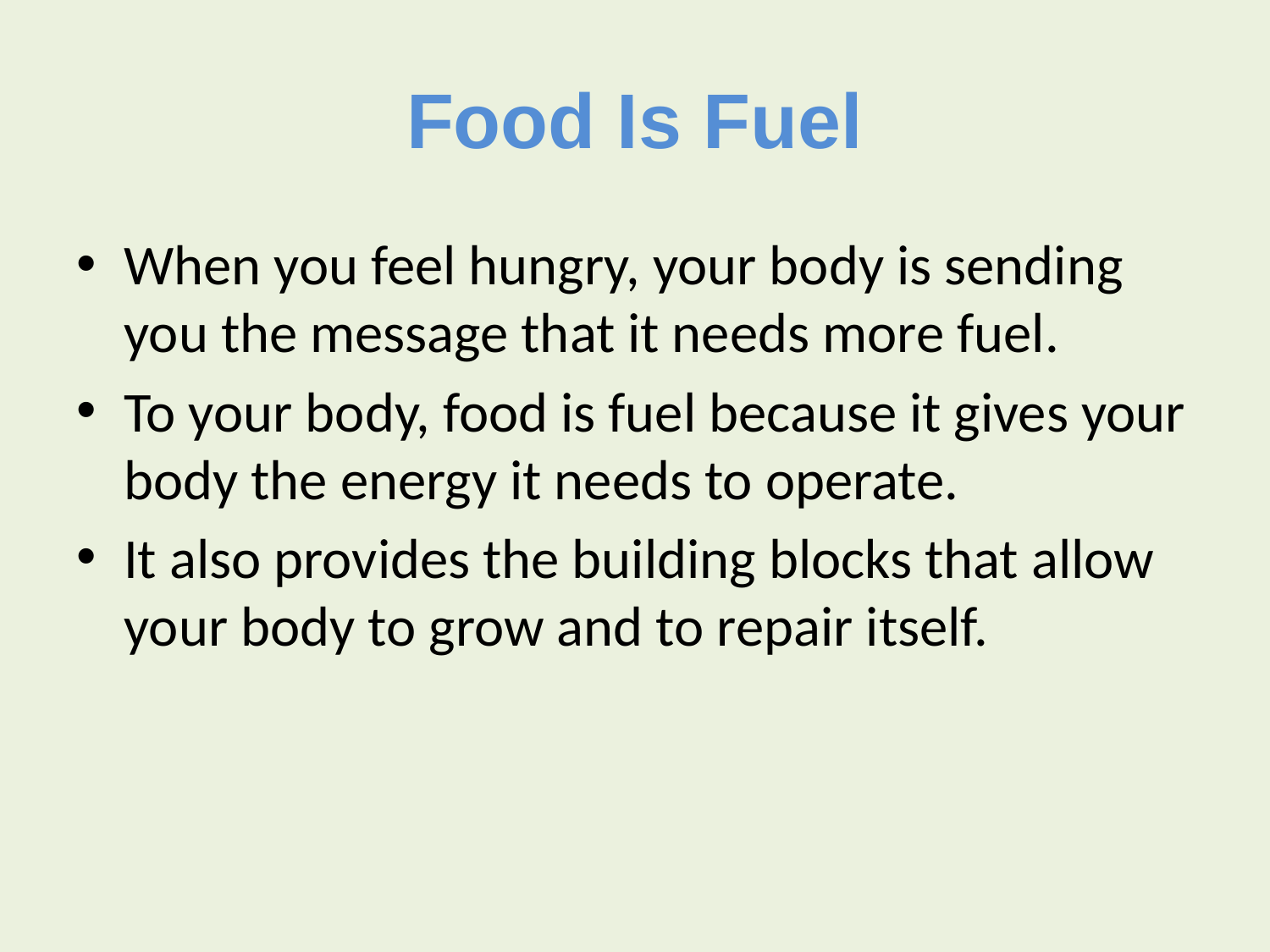

# Food Is Fuel
When you feel hungry, your body is sending you the message that it needs more fuel.
To your body, food is fuel because it gives your body the energy it needs to operate.
It also provides the building blocks that allow your body to grow and to repair itself.